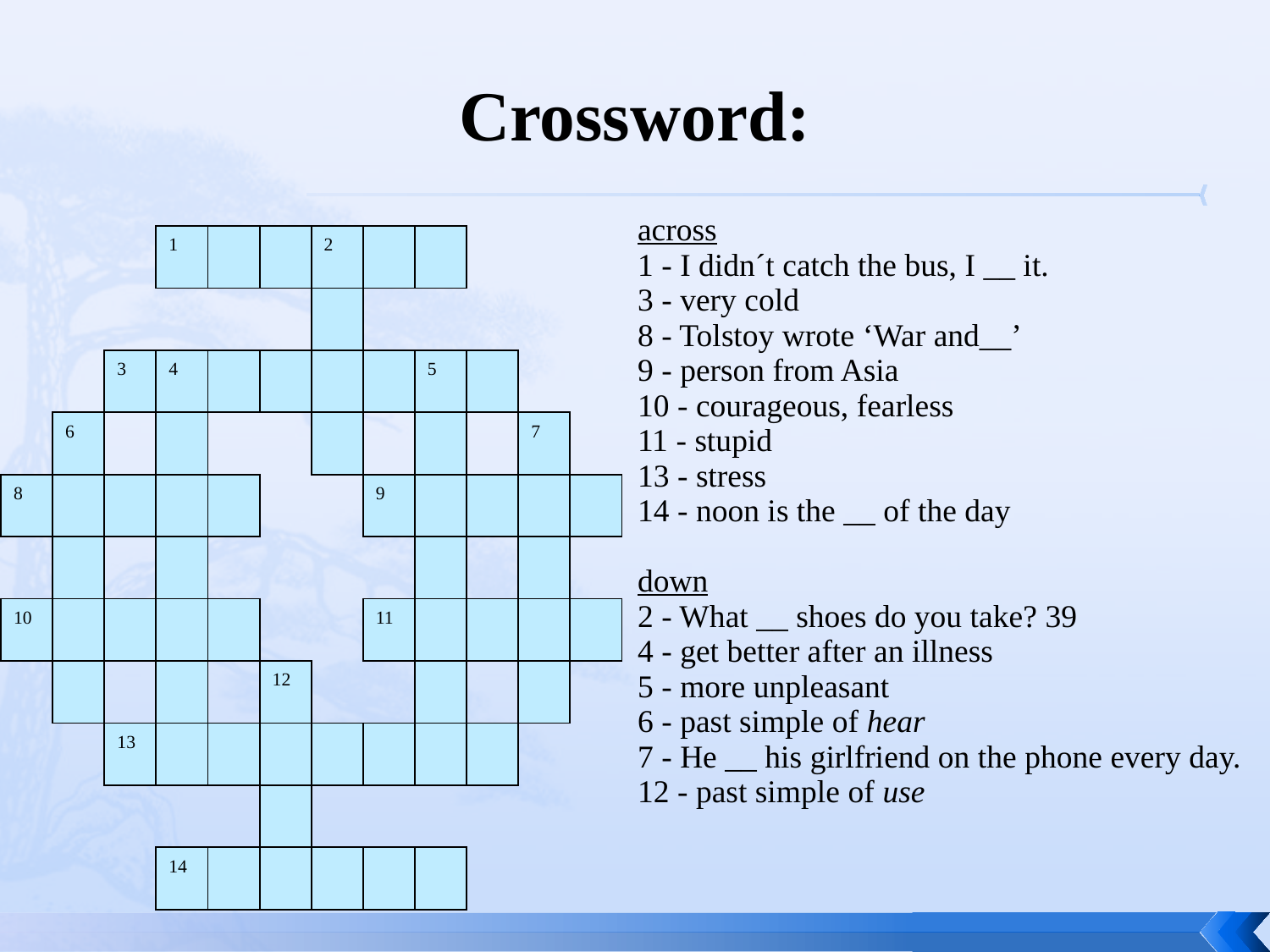

# Crossword:
| across 1 - I didn´t catch the bus, I \_\_ it. 3 - very cold 8 - Tolstoy wrote ‘War and\_\_’ 9 - person from Asia 10 - courageous, fearless 11 - stupid 13 - stress 14 - noon is the \_\_ of the day down 2 - What \_\_ shoes do you take? 39 4 - get better after an illness 5 - more unpleasant 6 - past simple of hear 7 - He \_\_ his girlfriend on the phone every day. 12 - past simple of use |
| --- |
|  |  |  | 1 |  |  | 2 |  |  |  |  |  |
| --- | --- | --- | --- | --- | --- | --- | --- | --- | --- | --- | --- |
|  |  |  |  |  |  |  |  |  |  |  |  |
|  |  | 3 | 4 |  |  |  |  | 5 |  |  |  |
|  | 6 |  |  |  |  |  |  |  |  | 7 |  |
| 8 |  |  |  |  |  |  | 9 |  |  |  |  |
|  |  |  |  |  |  |  |  |  |  |  |  |
| 10 |  |  |  |  |  |  | 11 |  |  |  |  |
|  |  |  |  |  | 12 |  |  |  |  |  |  |
|  |  | 13 |  |  |  |  |  |  |  |  |  |
|  |  |  |  |  |  |  |  |  |  |  |  |
|  |  |  | 14 |  |  |  |  |  |  |  |  |